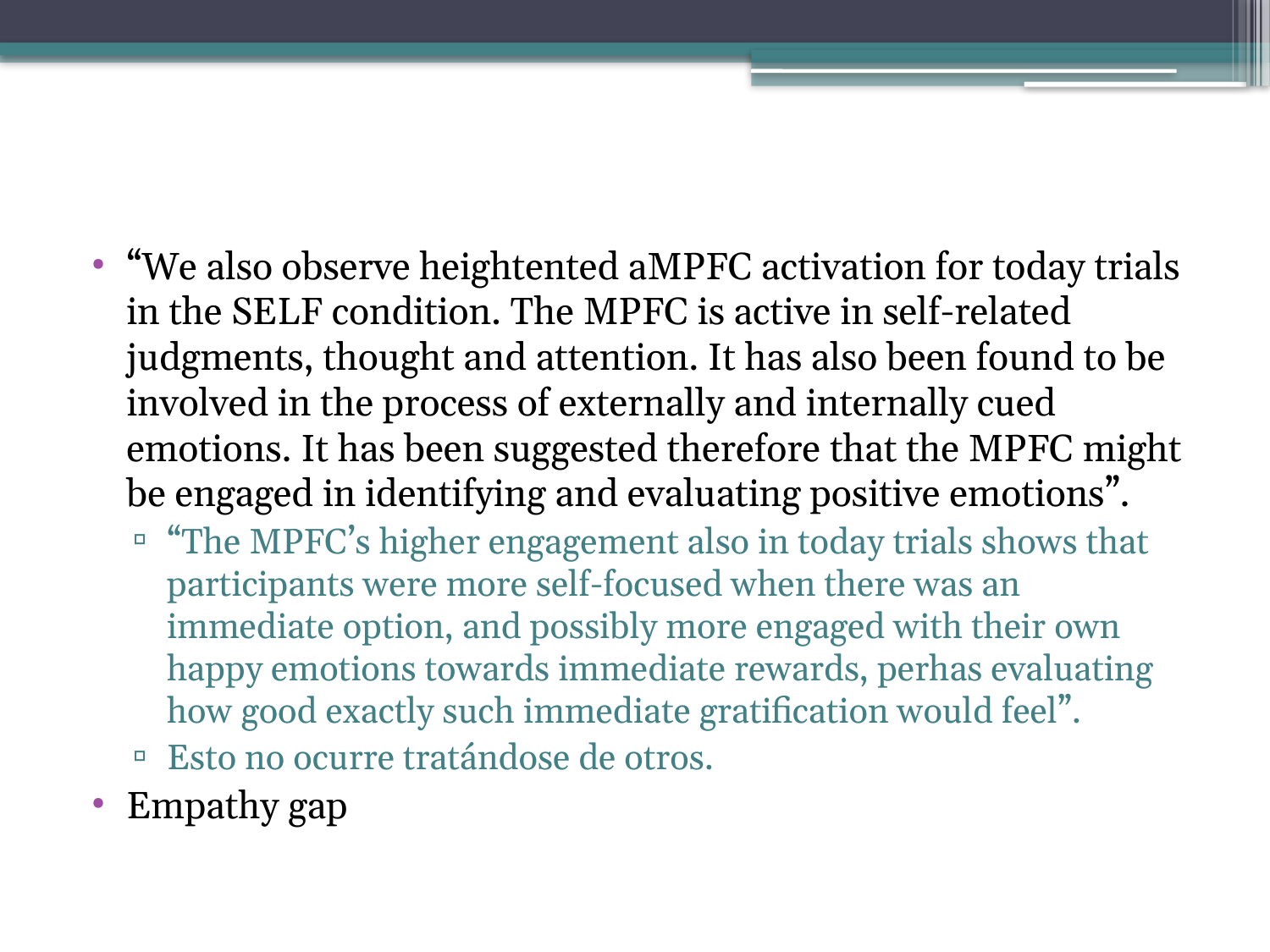

#
“We also observe heightented aMPFC activation for today trials in the SELF condition. The MPFC is active in self-related judgments, thought and attention. It has also been found to be involved in the process of externally and internally cued emotions. It has been suggested therefore that the MPFC might be engaged in identifying and evaluating positive emotions”.
“The MPFC’s higher engagement also in today trials shows that participants were more self-focused when there was an immediate option, and possibly more engaged with their own happy emotions towards immediate rewards, perhas evaluating how good exactly such immediate gratification would feel”.
Esto no ocurre tratándose de otros.
Empathy gap